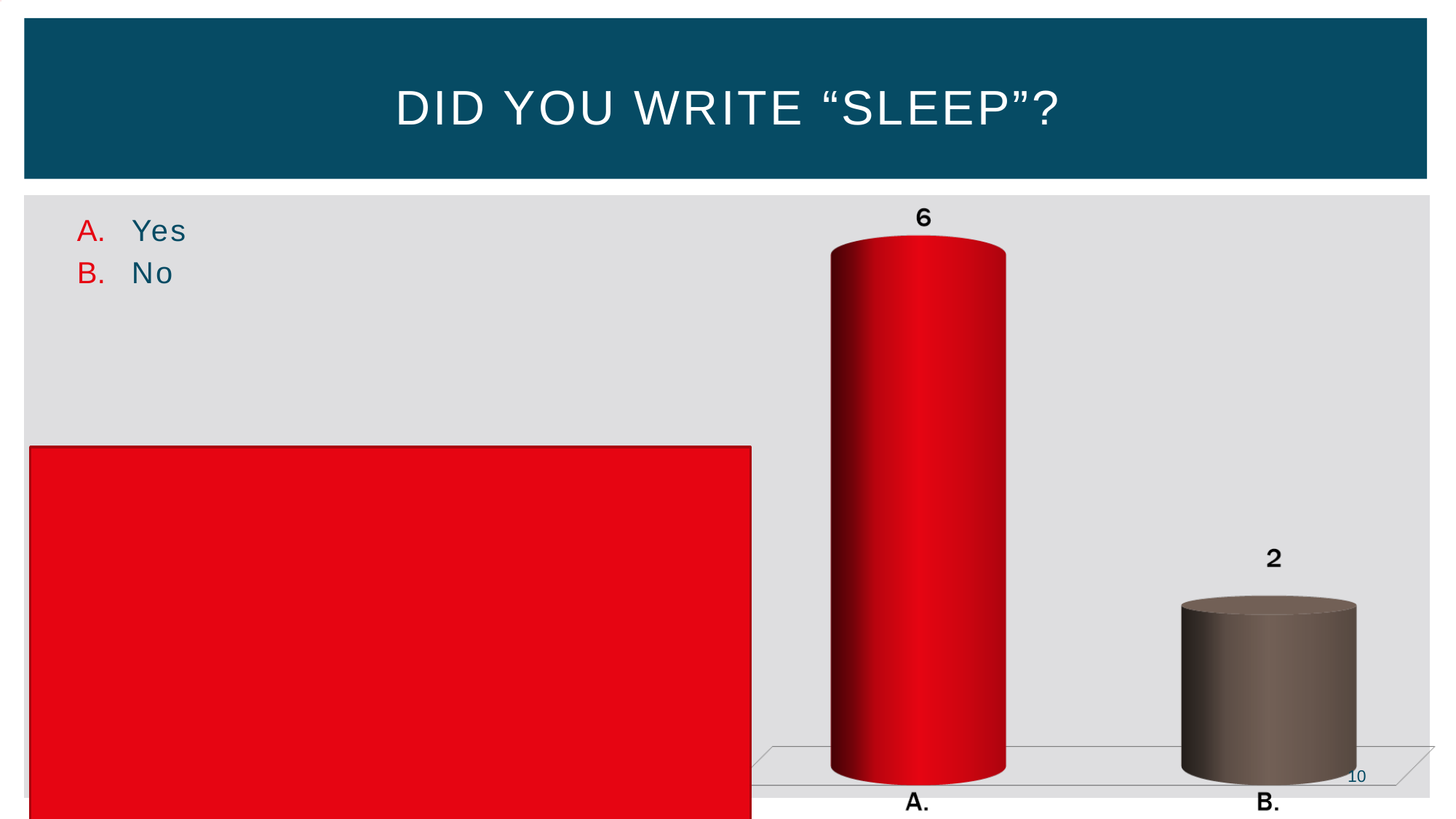

# Did you write “Sleep”?

Yes
No

10